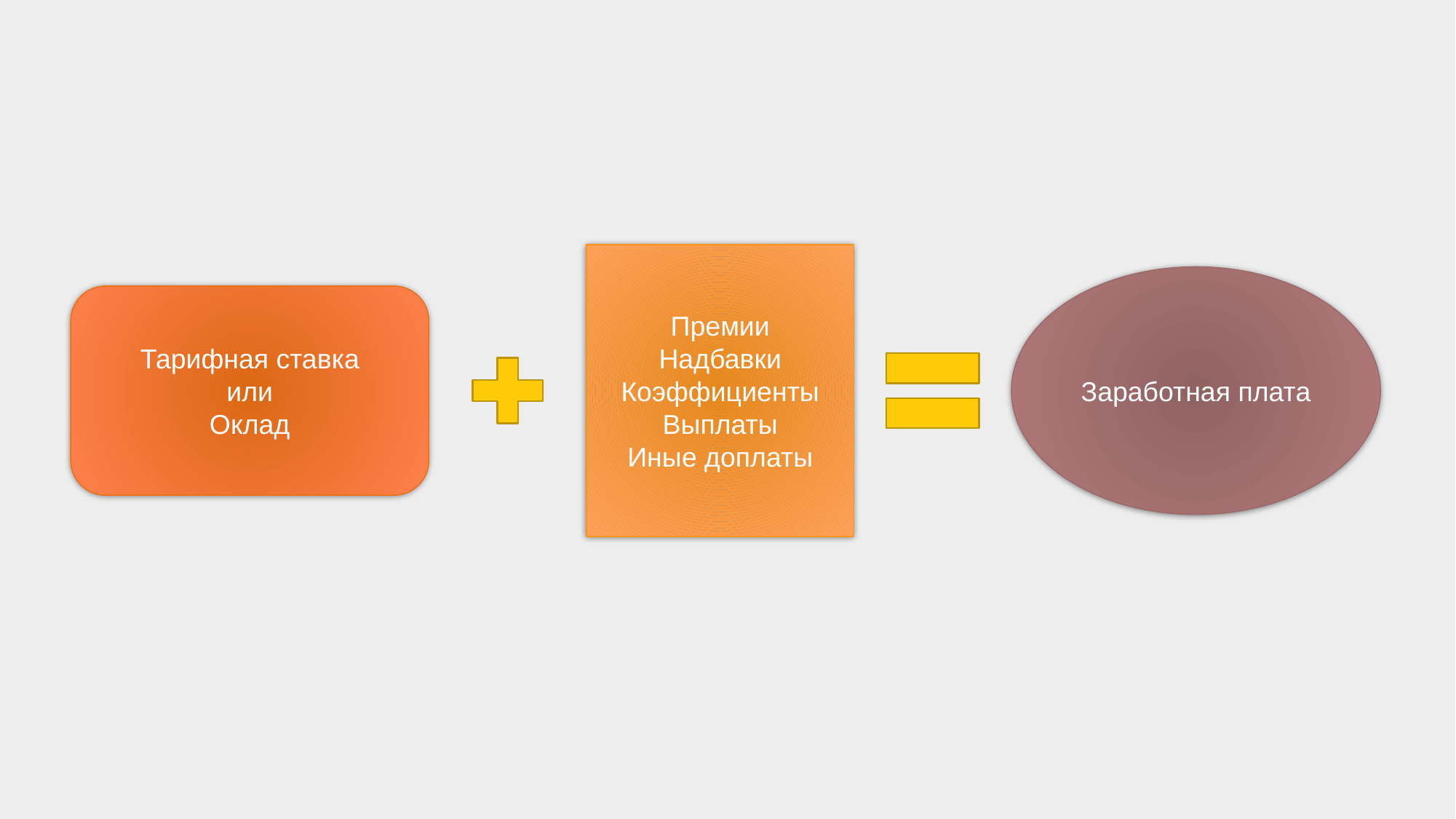

Премии
Надбавки
Коэффициенты
Выплаты
Иные доплаты
Заработная плата
Тарифная ставка
или
Оклад